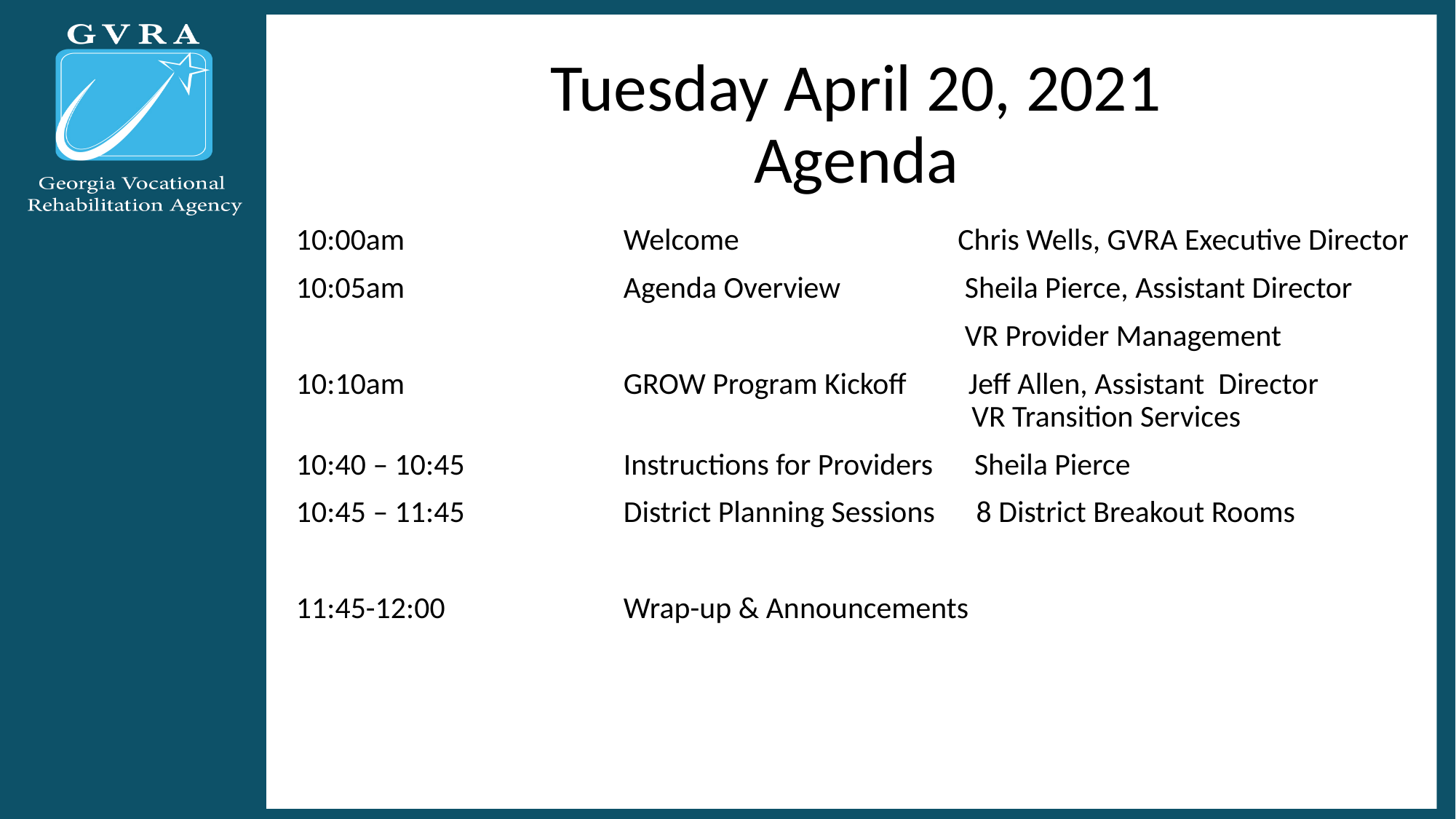

# Tuesday April 20, 2021 Agenda
10:00am 		Welcome		 Chris Wells, GVRA Executive Director
10:05am			Agenda Overview		  Sheila Pierce, Assistant Director
 						  VR Provider Management
10:10am 		GROW Program Kickoff         Jeff Allen, Assistant  Director							   VR Transition Services
10:40 – 10:45		Instructions for Providers      Sheila Pierce
10:45 – 11:45		District Planning Sessions      8 District Breakout Rooms

11:45-12:00		Wrap-up & Announcements